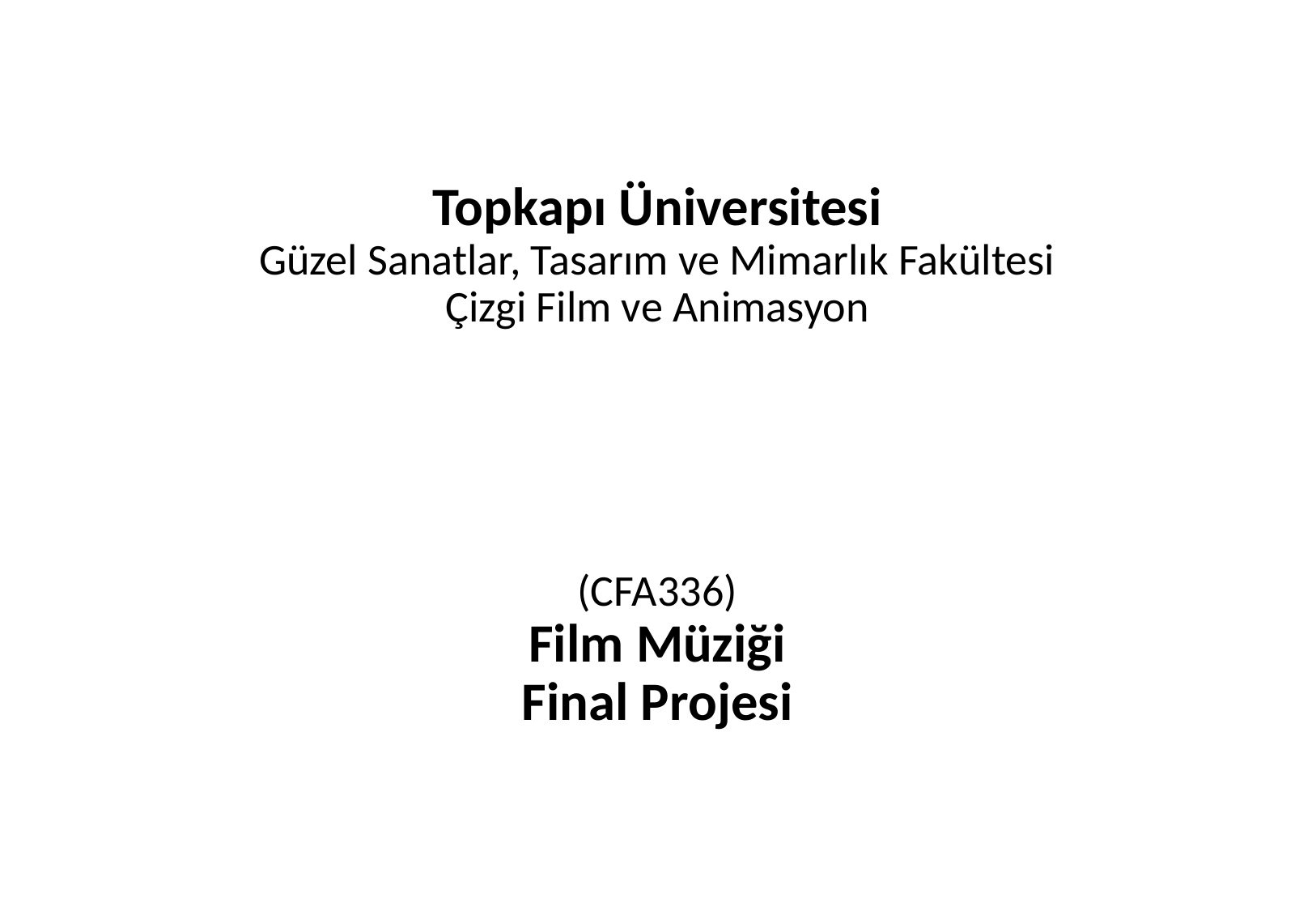

# Topkapı Üniversitesi Güzel Sanatlar, Tasarım ve Mimarlık Fakültesi Çizgi Film ve Animasyon (CFA336) Film Müziği Final Projesi